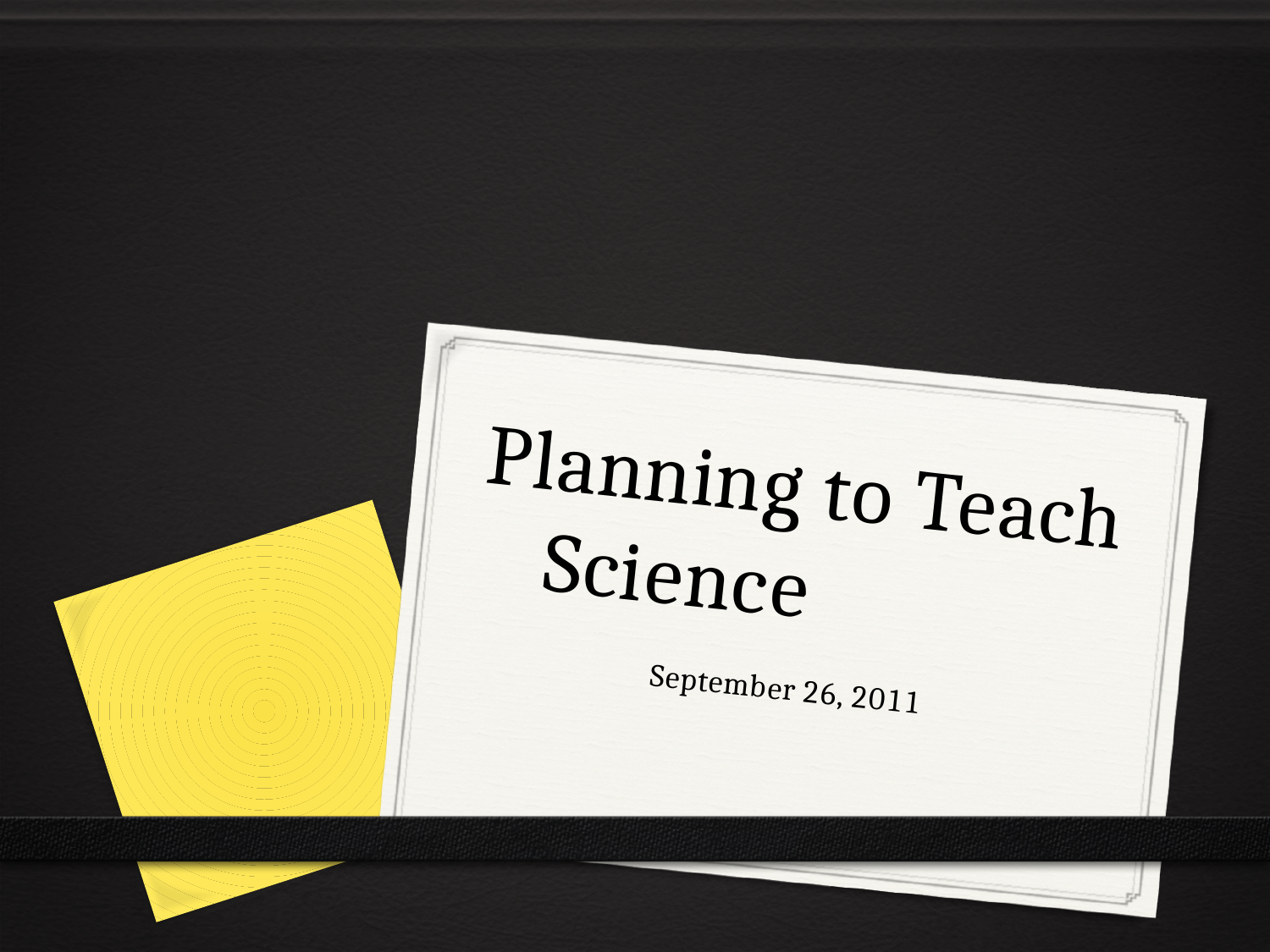

# Planning to Teach Science
September 26, 2011